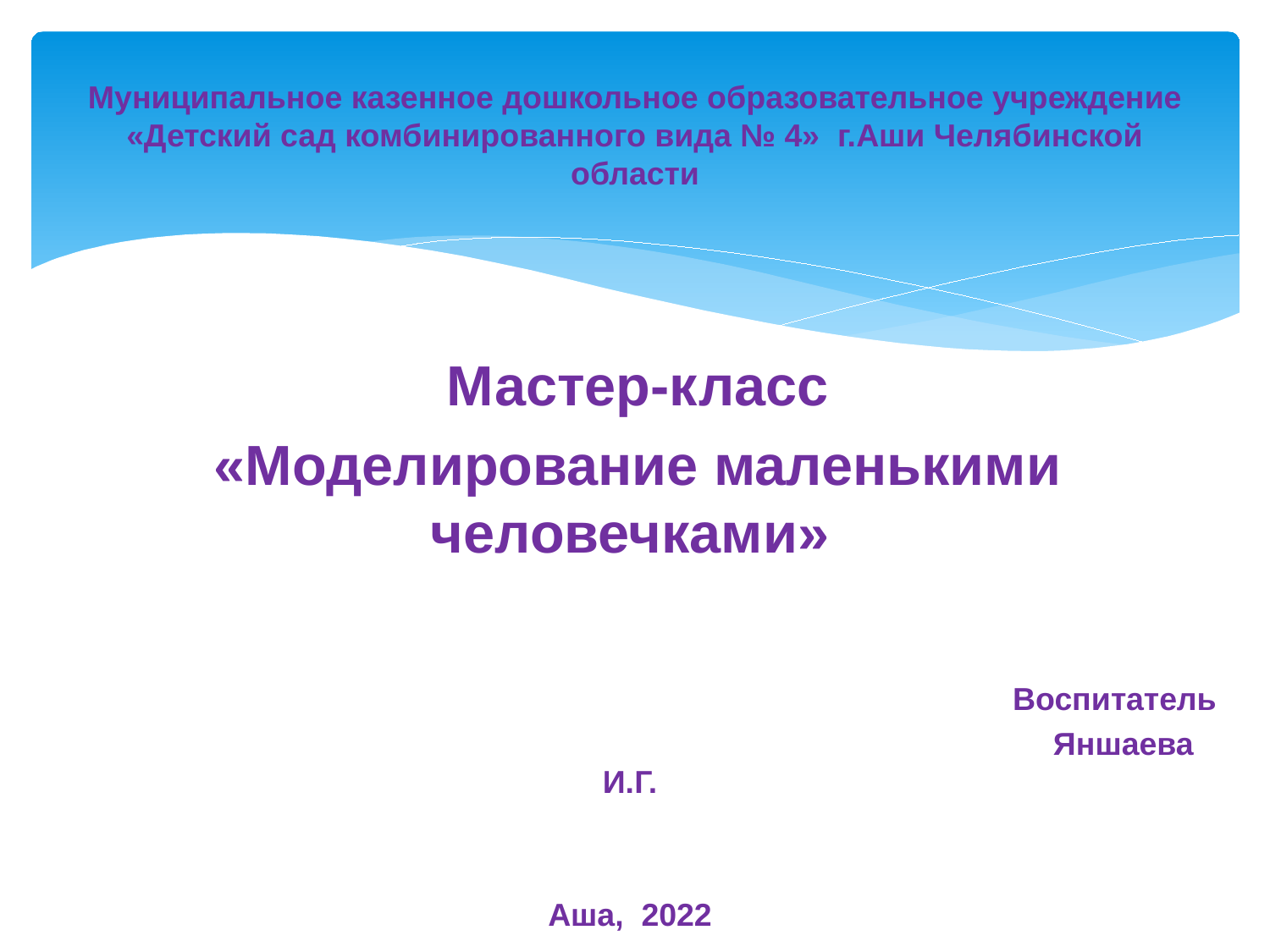

# Муниципальное казенное дошкольное образовательное учреждение «Детский сад комбинированного вида № 4»  г.Аши Челябинской области

 Мастер-класс
 «Моделирование маленькими человечками»

                                                                                                             Воспитатель
                                                                                                               Яншаева И.Г.

Аша,  2022